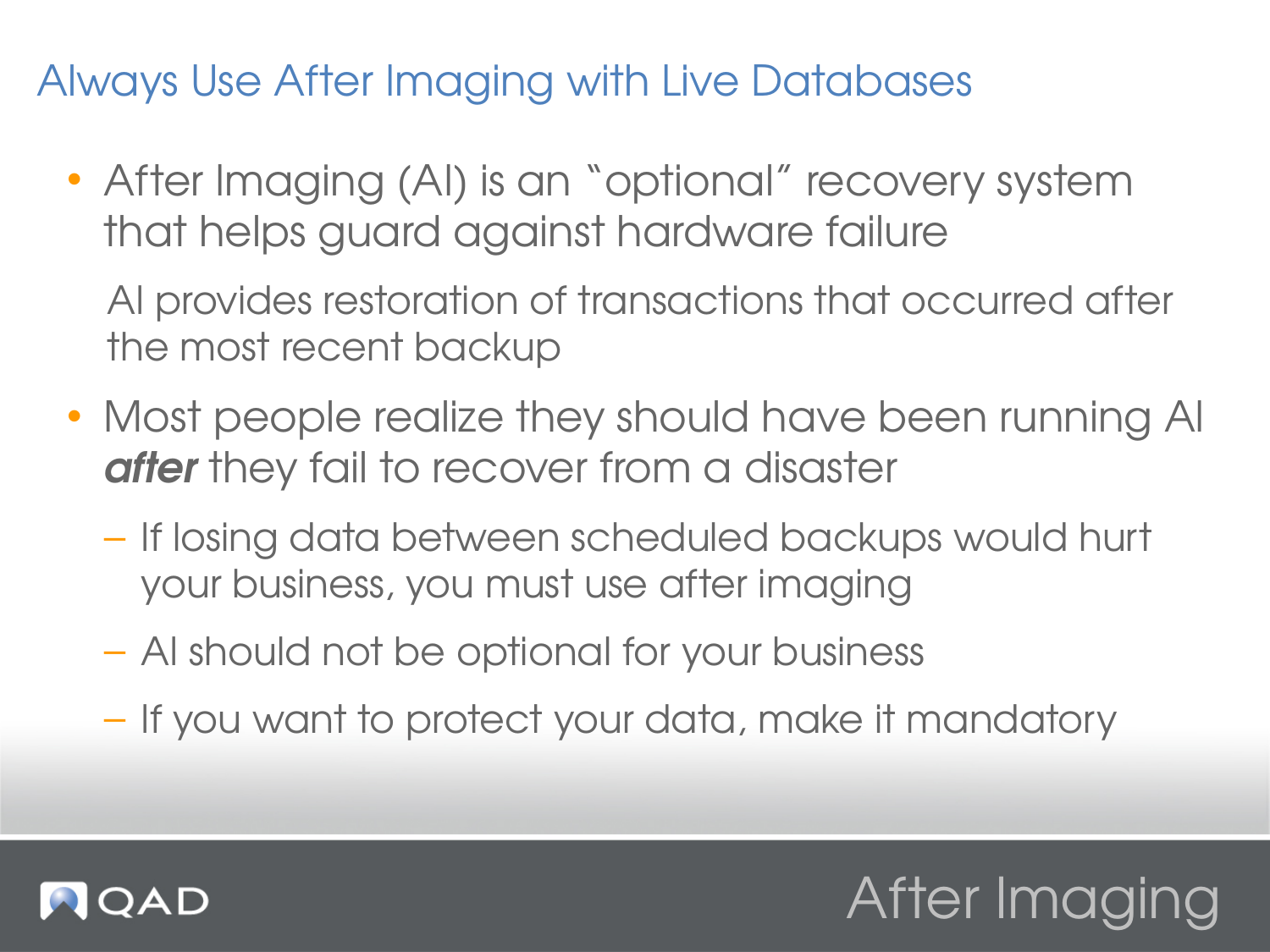

Always Use After Imaging with Live Databases
After Imaging (AI) is an “optional” recovery system that helps guard against hardware failure
AI provides restoration of transactions that occurred after the most recent backup
Most people realize they should have been running AI after they fail to recover from a disaster
If losing data between scheduled backups would hurt your business, you must use after imaging
AI should not be optional for your business
If you want to protect your data, make it mandatory

# After Imaging